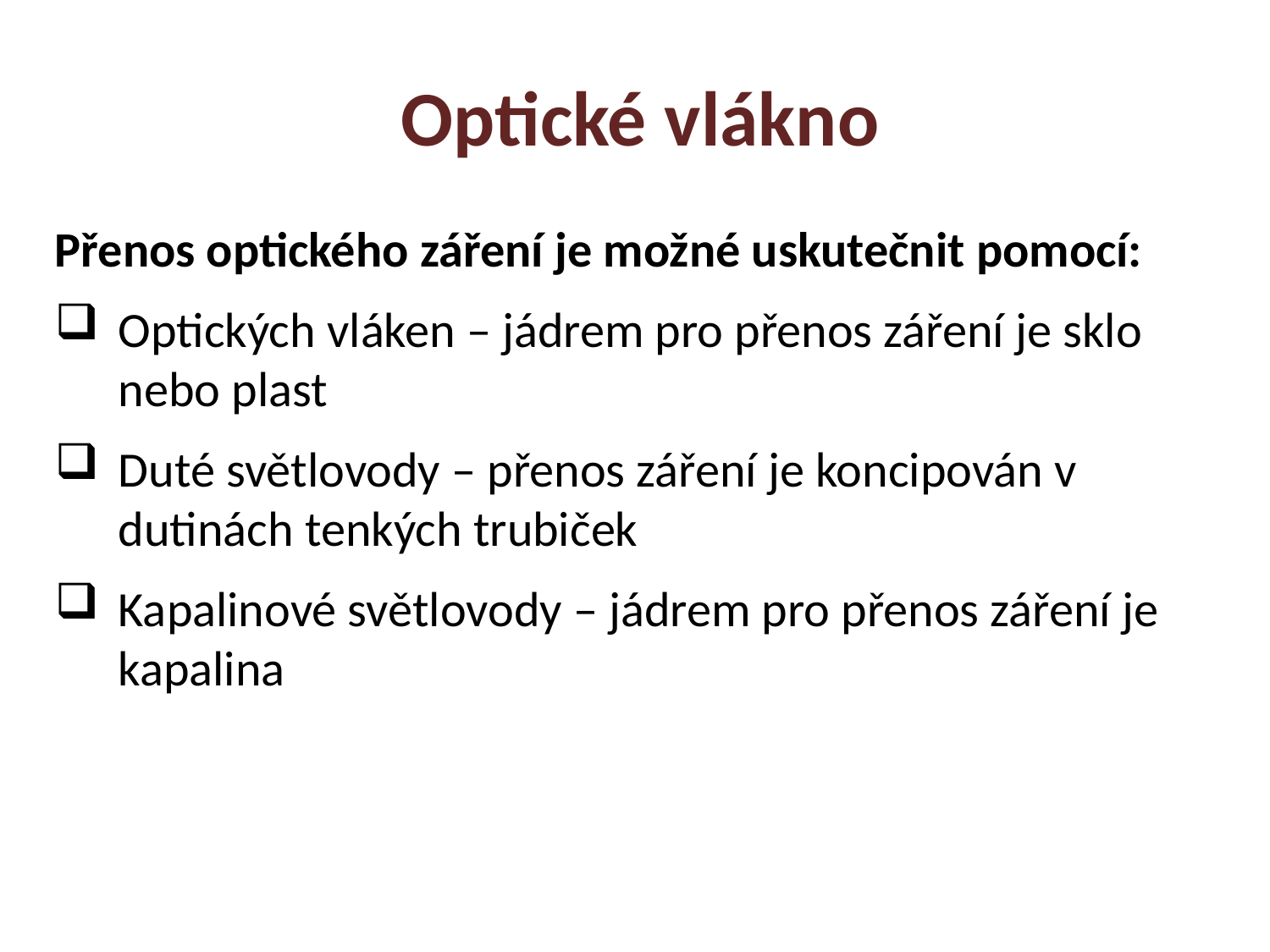

Optické vlákno
Přenos optického záření je možné uskutečnit pomocí:
Optických vláken – jádrem pro přenos záření je sklo nebo plast
Duté světlovody – přenos záření je koncipován v dutinách tenkých trubiček
Kapalinové světlovody – jádrem pro přenos záření je kapalina